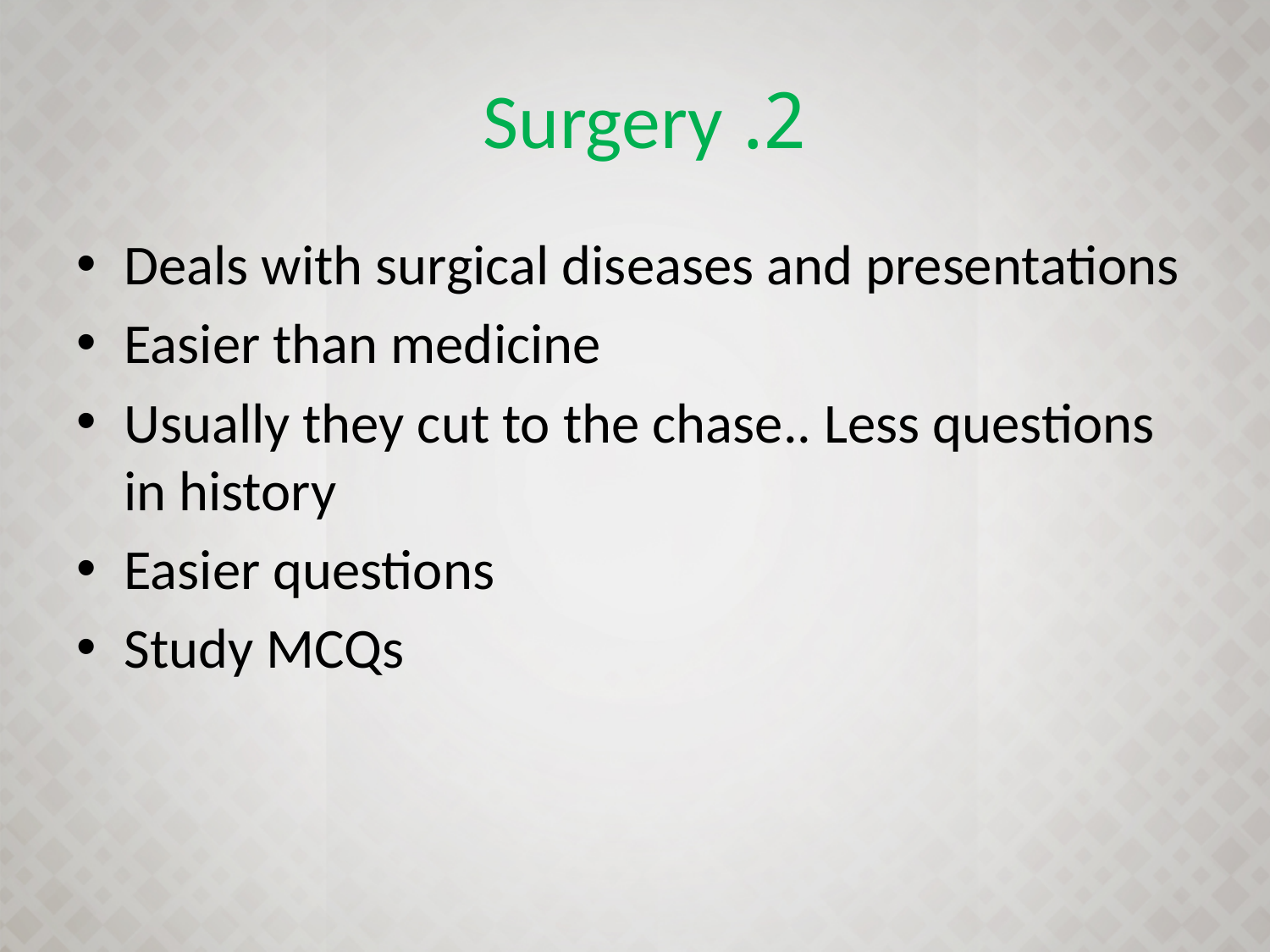

# 2. Surgery
Deals with surgical diseases and presentations
Easier than medicine
Usually they cut to the chase.. Less questions in history
Easier questions
Study MCQs